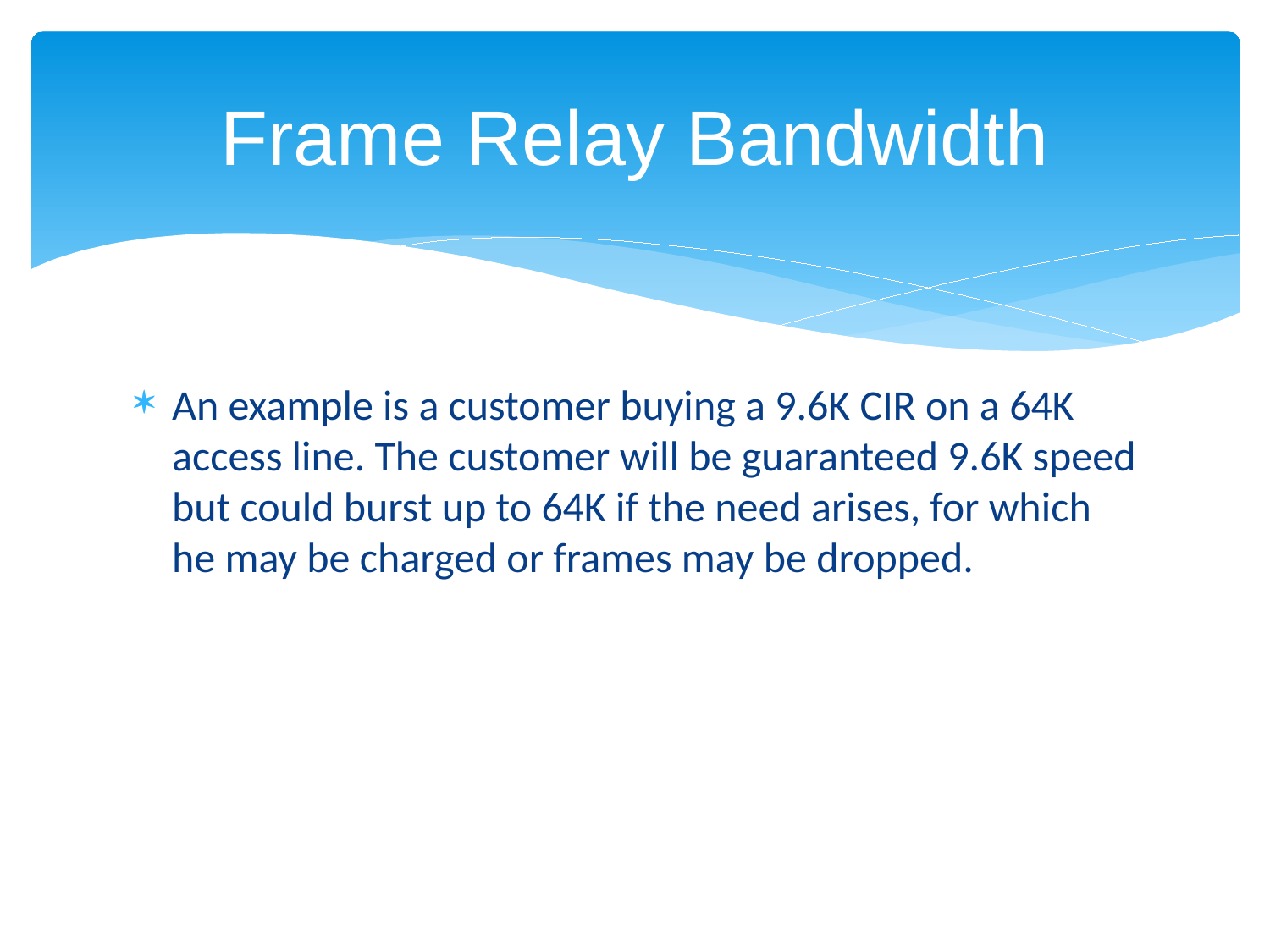

# Frame Relay Bandwidth
An example is a customer buying a 9.6K CIR on a 64K access line. The customer will be guaranteed 9.6K speed but could burst up to 64K if the need arises, for which he may be charged or frames may be dropped.